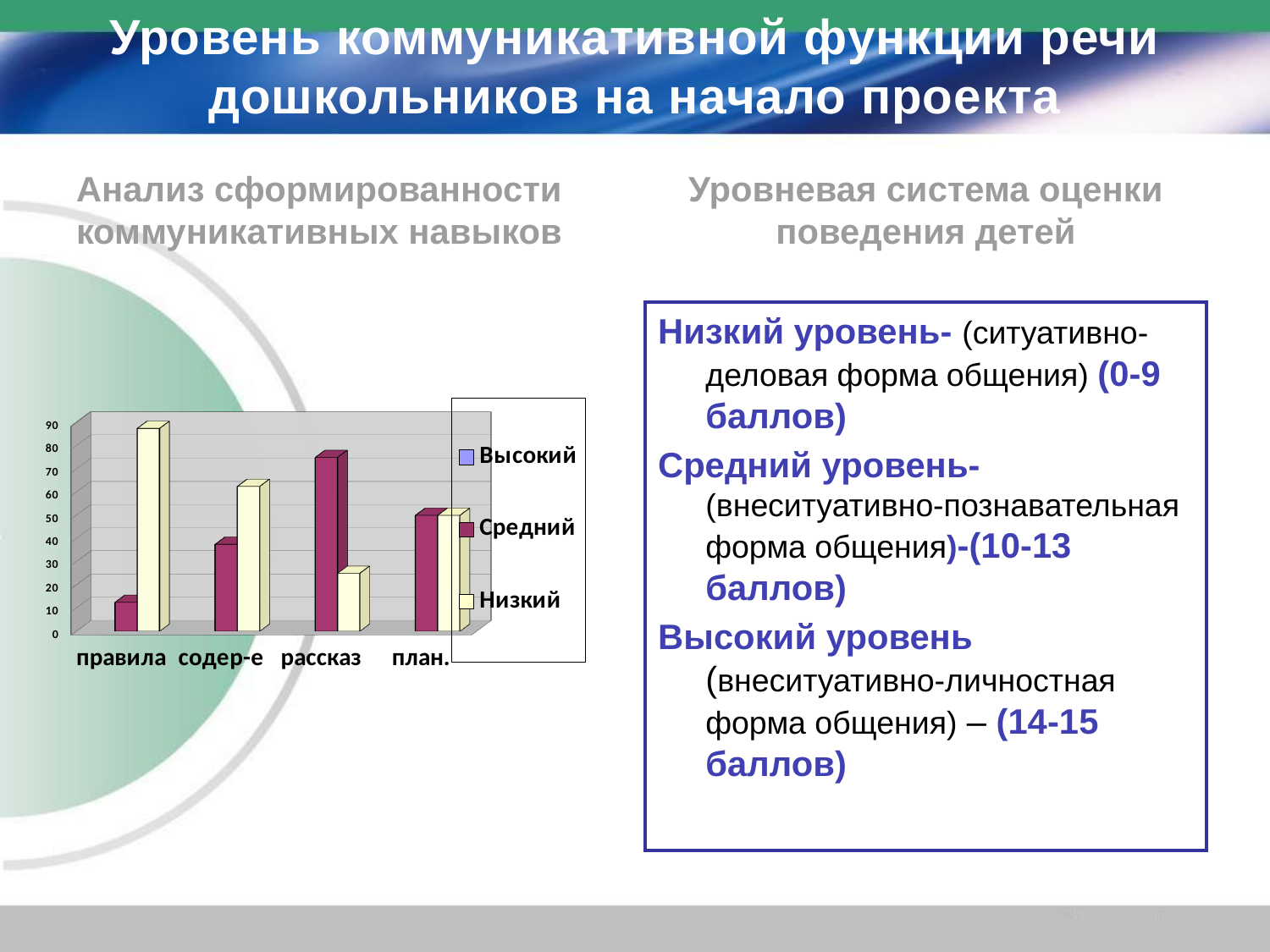

# Уровень коммуникативной функции речи дошкольников на начало проекта
Анализ сформированности коммуникативных навыков
Уровневая система оценки поведения детей

Низкий уровень- (ситуативно-деловая форма общения) (0-9 баллов)
Средний уровень- (внеситуативно-познавательная форма общения)-(10-13 баллов)
Высокий уровень (внеситуативно-личностная форма общения) – (14-15 баллов)

[unsupported chart]